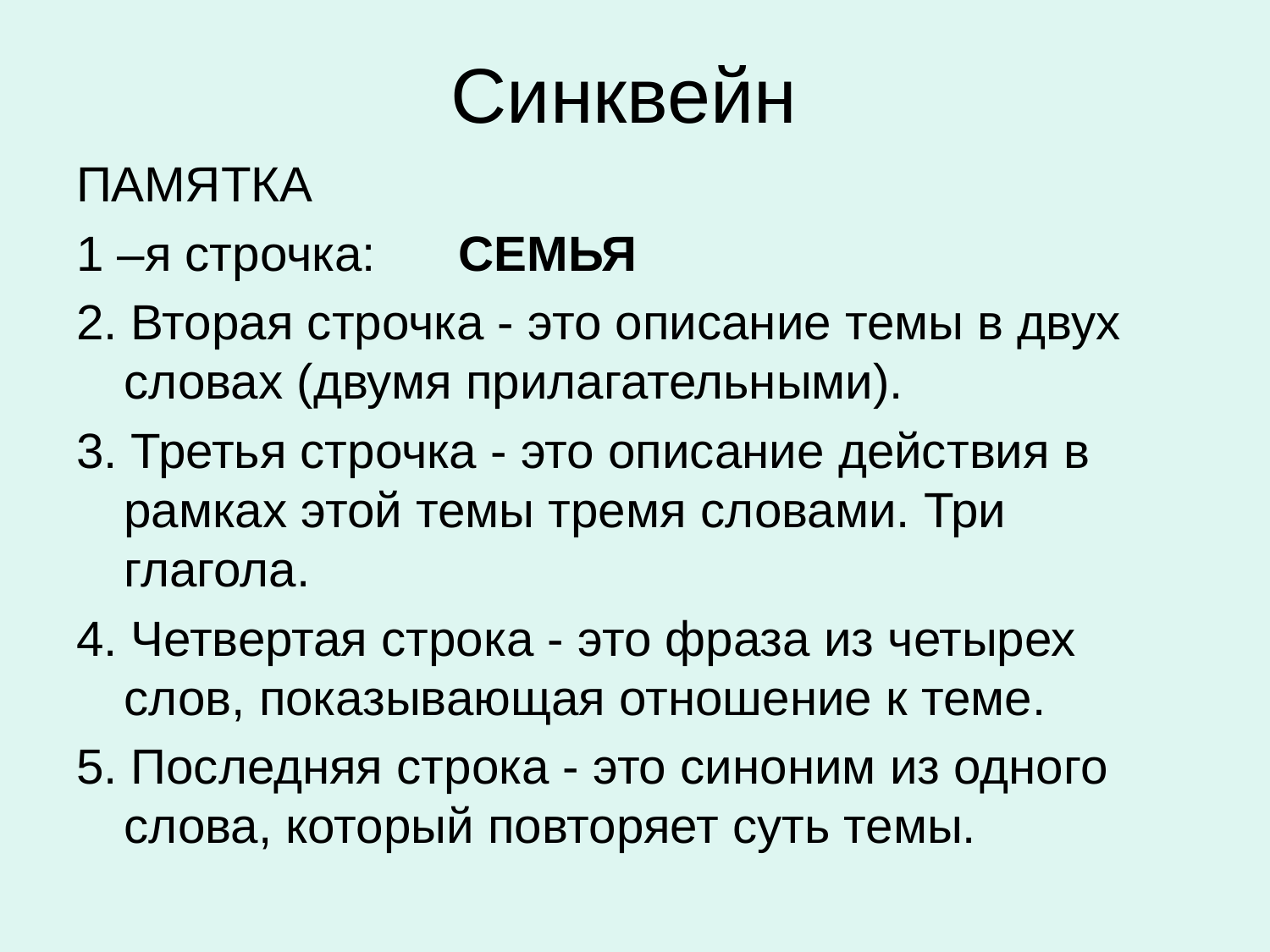

# Синквейн
ПАМЯТКА
1 –я строчка:      СЕМЬЯ
2. Вторая строчка - это описание темы в двух словах (двумя прилагательными).
3. Третья строчка - это описание действия в рамках этой темы тремя словами. Три глагола.
4. Четвертая строка - это фраза из четырех слов, показывающая отношение к теме.
5. Последняя строка - это синоним из одного слова, который повторяет суть темы.